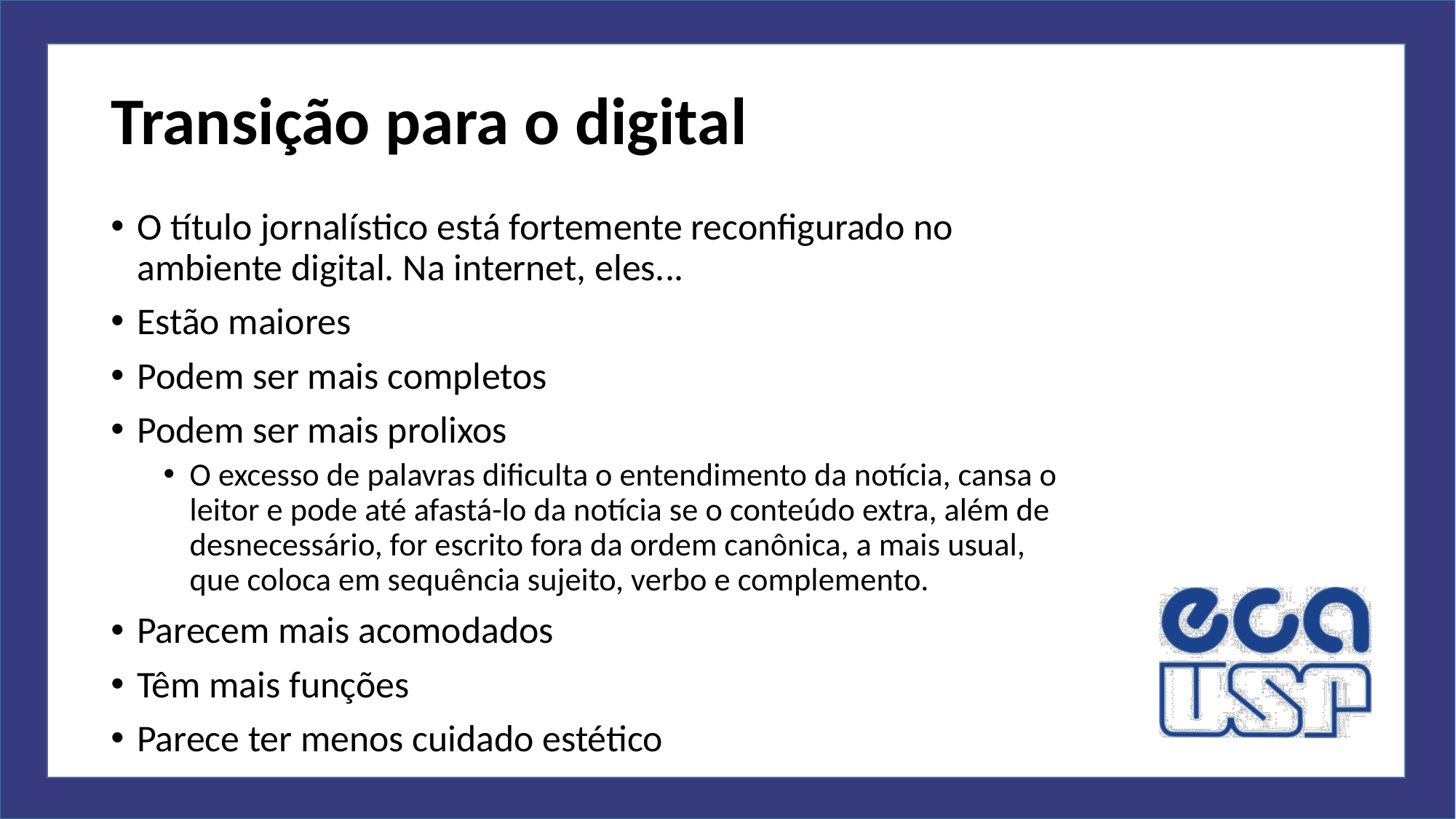

# Transição para o digital
O título jornalístico está fortemente reconfigurado no ambiente digital. Na internet, eles...
Estão maiores
Podem ser mais completos
Podem ser mais prolixos
O excesso de palavras dificulta o entendimento da notícia, cansa o leitor e pode até afastá-lo da notícia se o conteúdo extra, além de desnecessário, for escrito fora da ordem canônica, a mais usual, que coloca em sequência sujeito, verbo e complemento.
Parecem mais acomodados
Têm mais funções
Parece ter menos cuidado estético